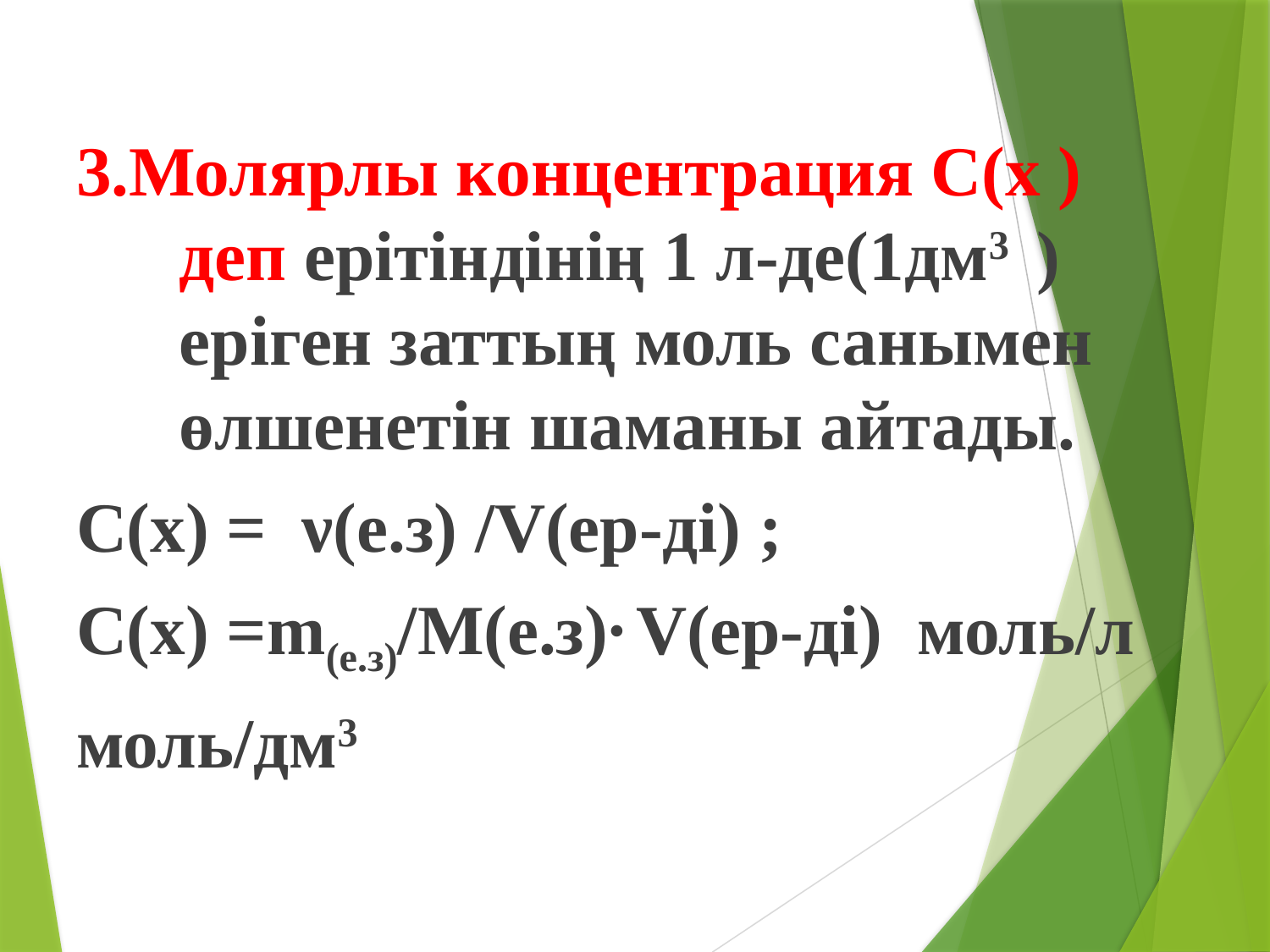

3.Молярлы концентрация С(х ) деп ерітіндінің 1 л-де(1дм3  ) еріген заттың моль санымен өлшенетін шаманы айтады.
C(x) =  ν(е.з) /V(ер-ді) ;
C(x) =m(е.з)/М(е.з)∙ V(ер-ді)  моль/л
моль/дм3